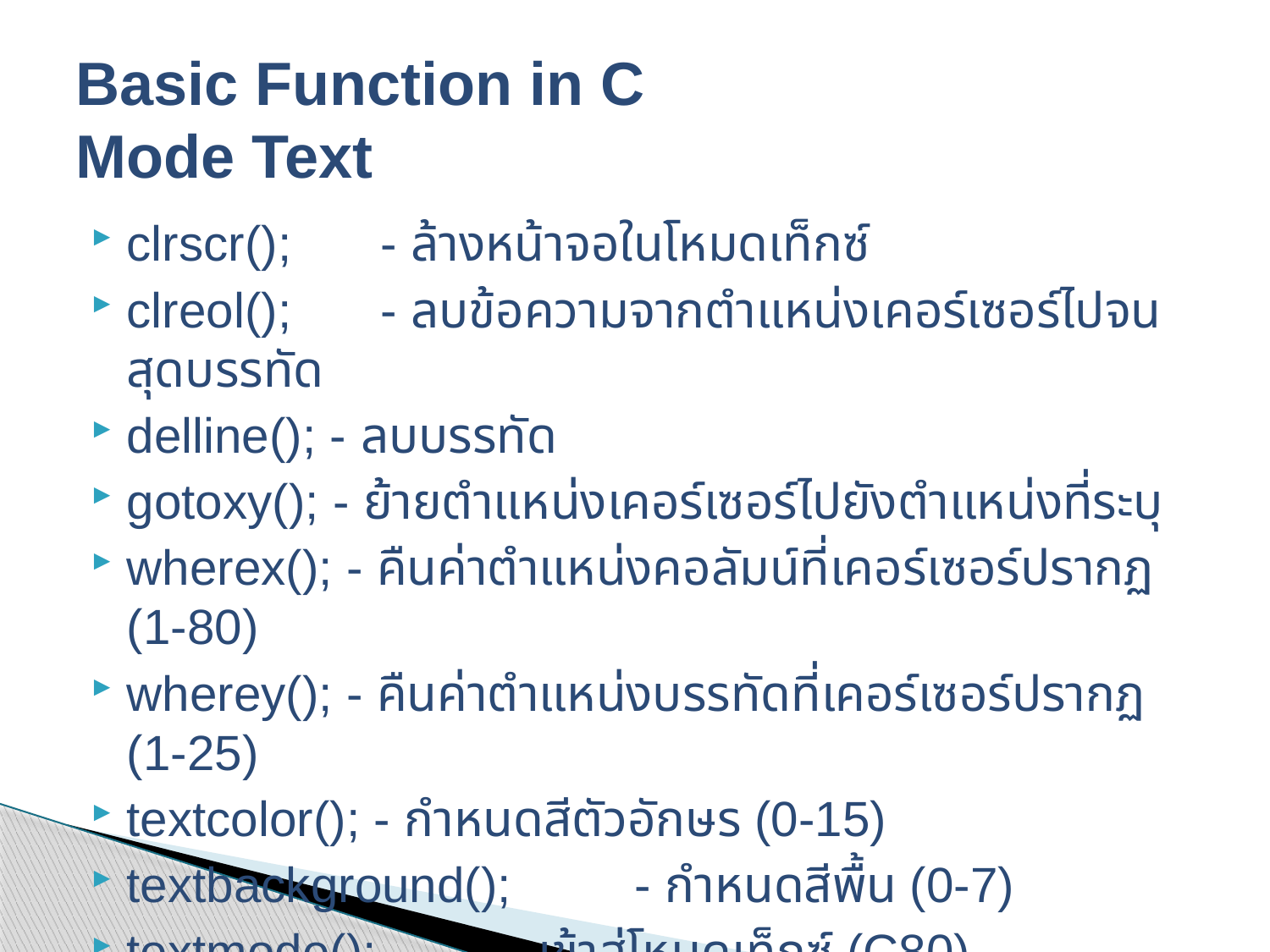

# Basic Function in C Mode Text
clrscr();	- ล้างหน้าจอในโหมดเท็กซ์
clreol();	- ลบข้อความจากตำแหน่งเคอร์เซอร์ไปจนสุดบรรทัด
delline(); - ลบบรรทัด
gotoxy(); - ย้ายตำแหน่งเคอร์เซอร์ไปยังตำแหน่งที่ระบุ
wherex(); - คืนค่าตำแหน่งคอลัมน์ที่เคอร์เซอร์ปรากฏ (1-80)
wherey(); - คืนค่าตำแหน่งบรรทัดที่เคอร์เซอร์ปรากฏ (1-25)
textcolor(); - กำหนดสีตัวอักษร (0-15)
textbackground();	- กำหนดสีพื้น (0-7)
textmode();		- เข้าสู่โหมดเท็กซ์ (C80)